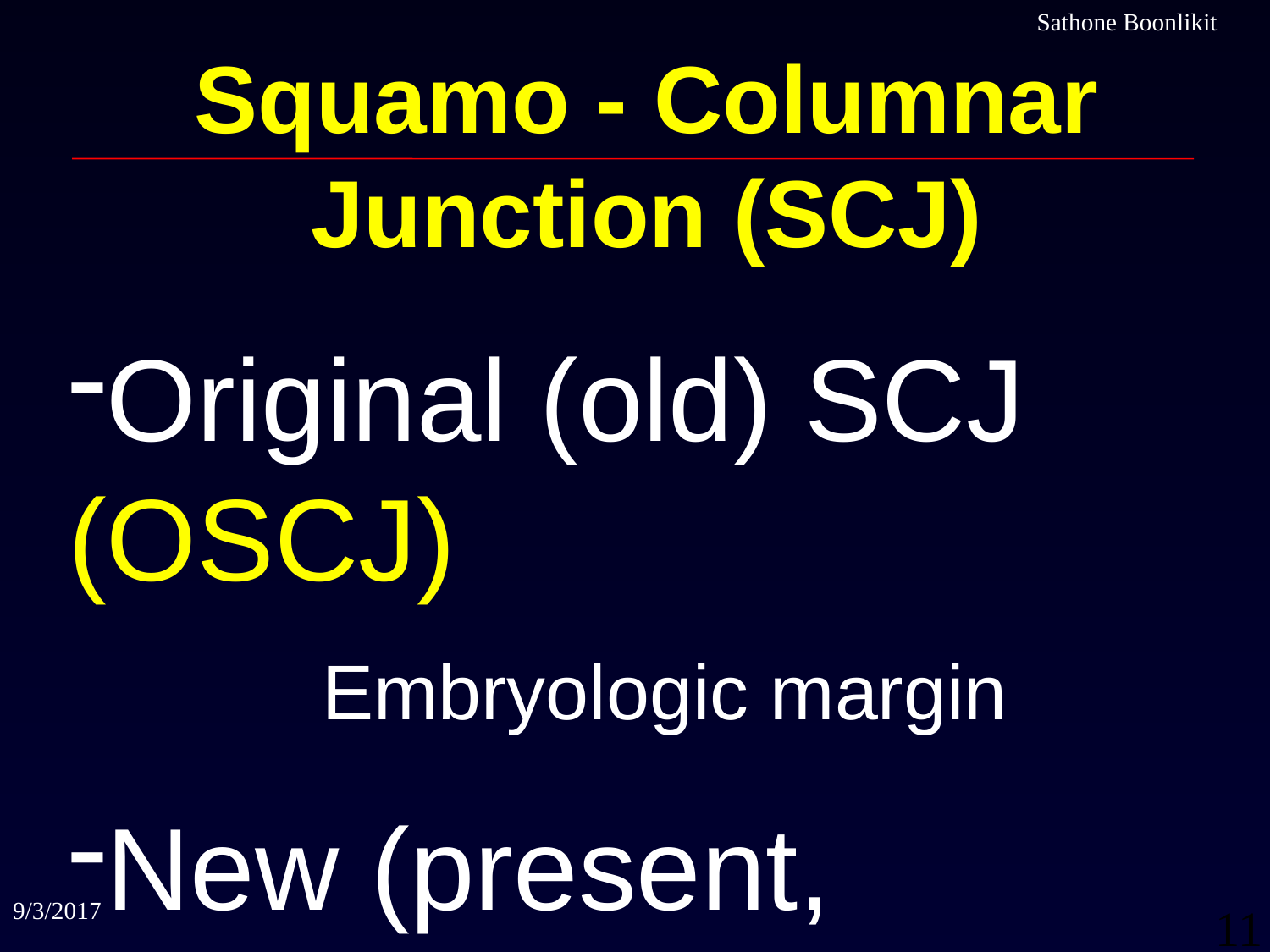

Sathone Boonlikit
Squamo - Columnar Junction (SCJ)
Original (old) SCJ   (OSCJ)
  		Embryologic margin
New (present, current ) SCJ  (NSCJ)
		Colposcopic SCJ,	Observed SCJ

9/3/2017
11